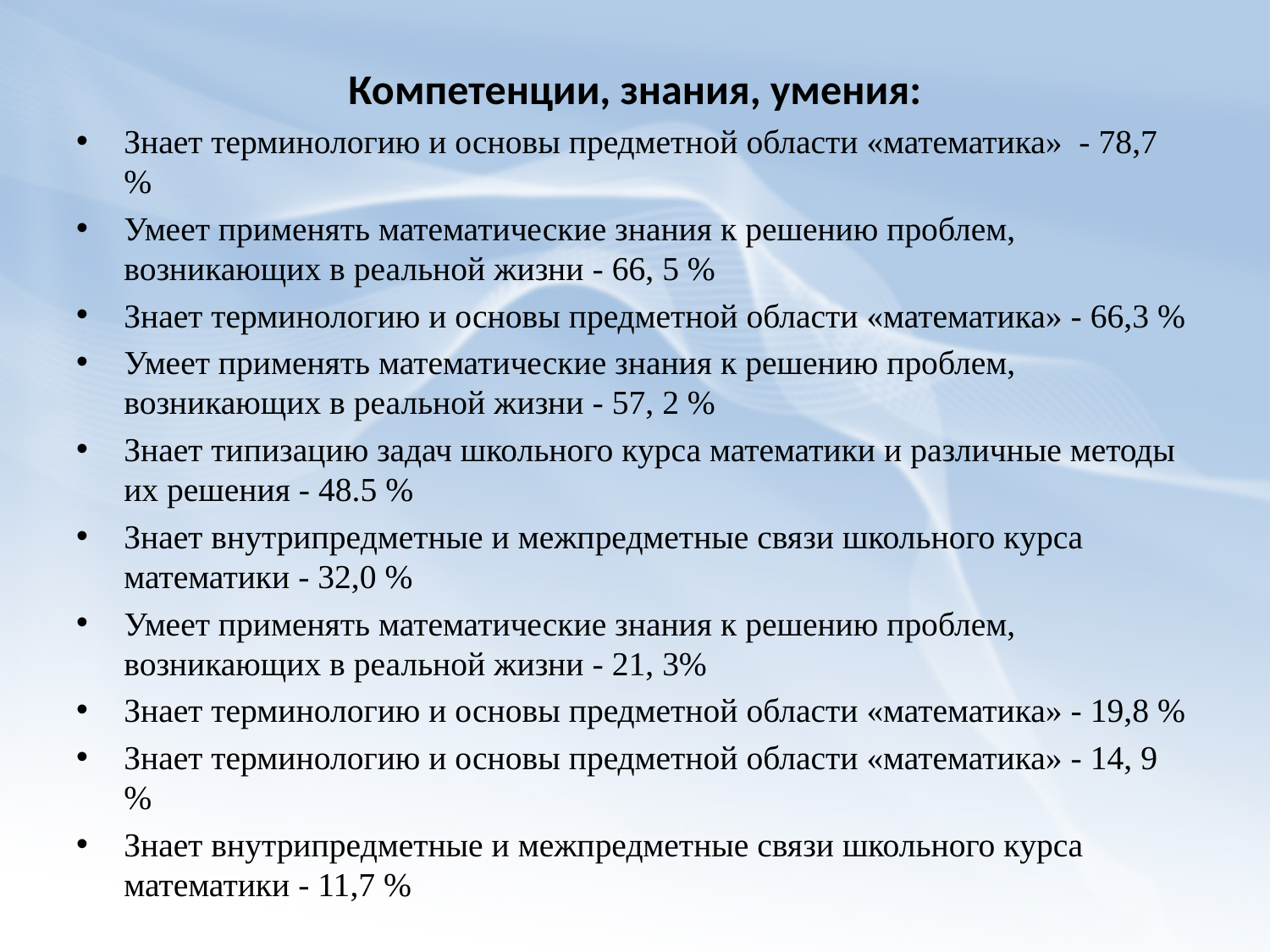

Компетенции, знания, умения:
Знает терминологию и основы предметной области «математика»  - 78,7 %
Умеет применять математические знания к решению проблем, возникающих в реальной жизни - 66, 5 %
Знает терминологию и основы предметной области «математика» - 66,3 %
Умеет применять математические знания к решению проблем, возникающих в реальной жизни - 57, 2 %
Знает типизацию задач школьного курса математики и различные методы их решения - 48.5 %
Знает внутрипредметные и межпредметные связи школьного курса математики - 32,0 %
Умеет применять математические знания к решению проблем, возникающих в реальной жизни - 21, 3%
Знает терминологию и основы предметной области «математика» - 19,8 %
Знает терминологию и основы предметной области «математика» - 14, 9 %
Знает внутрипредметные и межпредметные связи школьного курса математики - 11,7 %